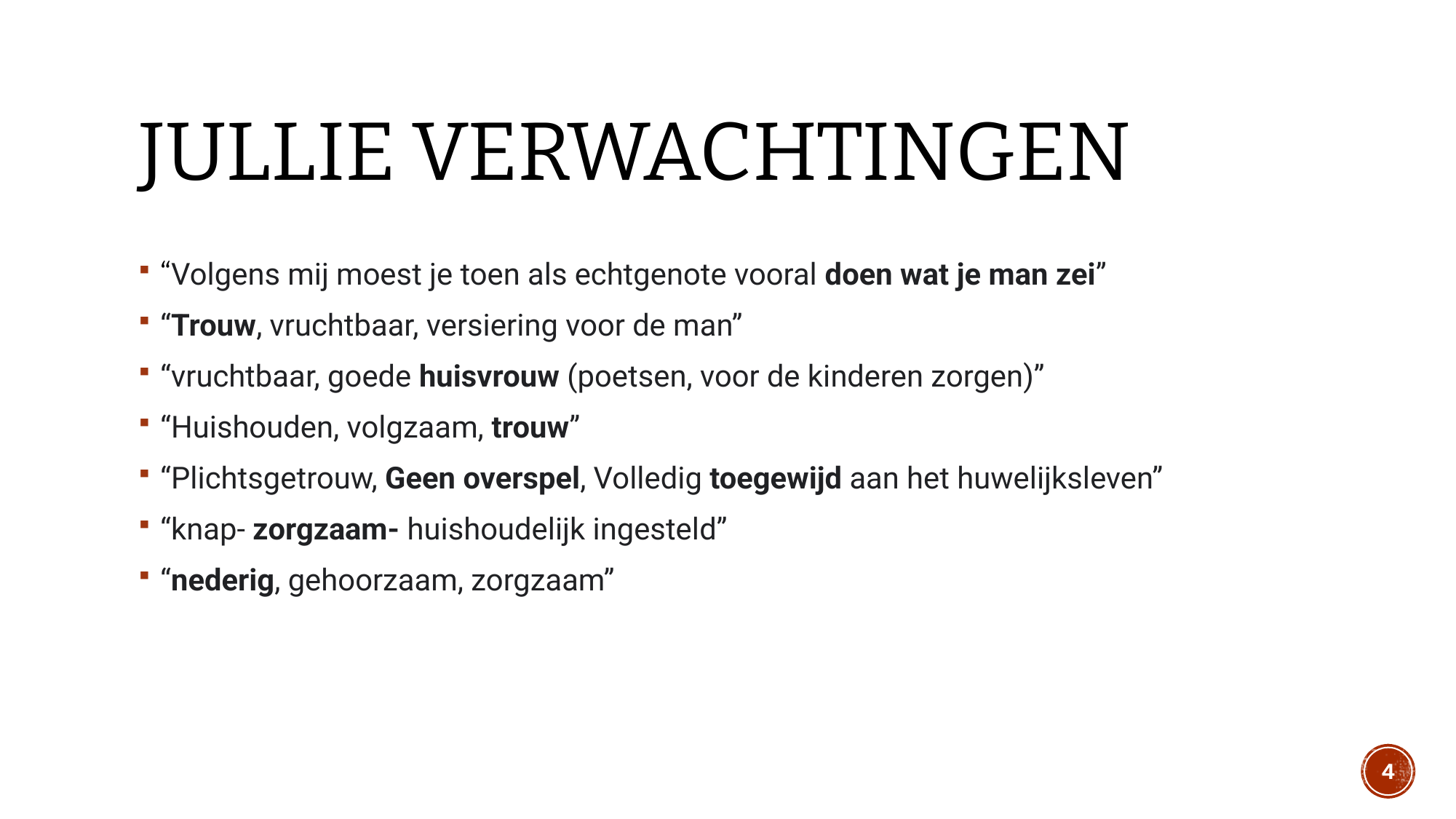

# Jullie verwachtingen
“Volgens mij moest je toen als echtgenote vooral doen wat je man zei”
“Trouw, vruchtbaar, versiering voor de man”
“vruchtbaar, goede huisvrouw (poetsen, voor de kinderen zorgen)”
“Huishouden, volgzaam, trouw”
“Plichtsgetrouw, Geen overspel, Volledig toegewijd aan het huwelijksleven”
“knap- zorgzaam- huishoudelijk ingesteld”
“nederig, gehoorzaam, zorgzaam”
4